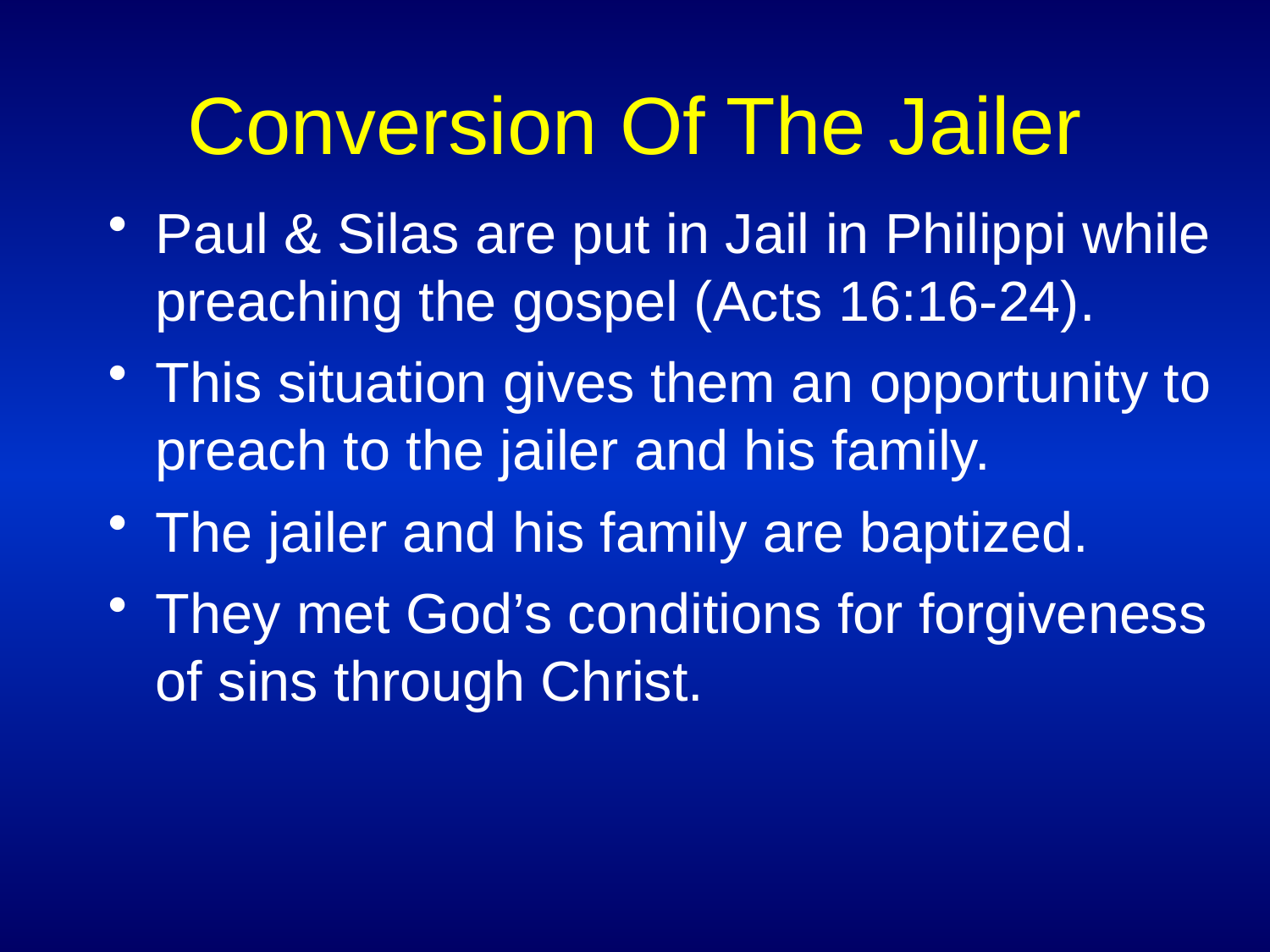

# Conversion Of The Jailer
Paul & Silas are put in Jail in Philippi while preaching the gospel (Acts 16:16-24).
This situation gives them an opportunity to preach to the jailer and his family.
The jailer and his family are baptized.
They met God’s conditions for forgiveness of sins through Christ.